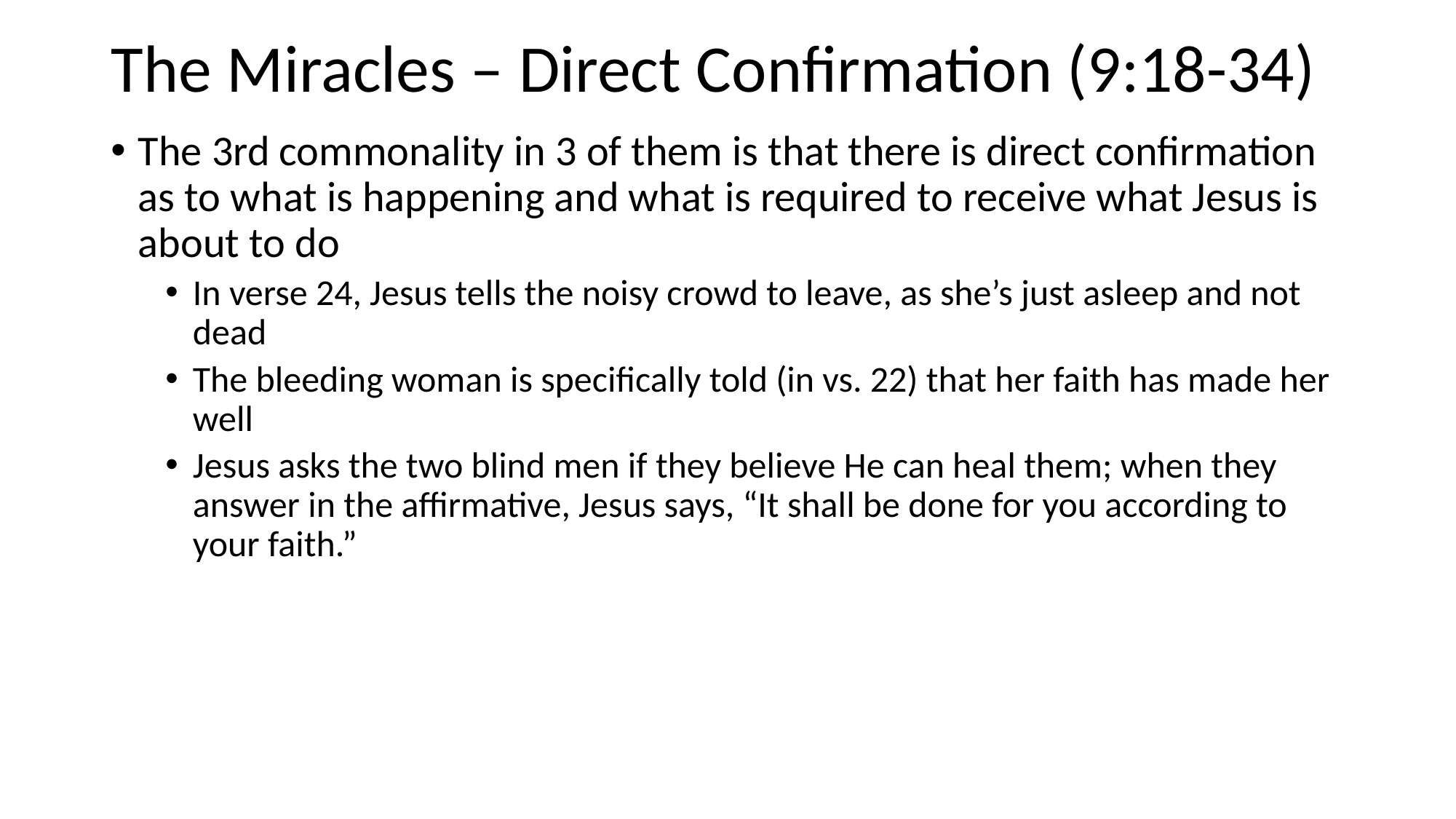

# The Miracles – Direct Confirmation (9:18-34)
The 3rd commonality in 3 of them is that there is direct confirmation as to what is happening and what is required to receive what Jesus is about to do
In verse 24, Jesus tells the noisy crowd to leave, as she’s just asleep and not dead
The bleeding woman is specifically told (in vs. 22) that her faith has made her well
Jesus asks the two blind men if they believe He can heal them; when they answer in the affirmative, Jesus says, “It shall be done for you according to your faith.”